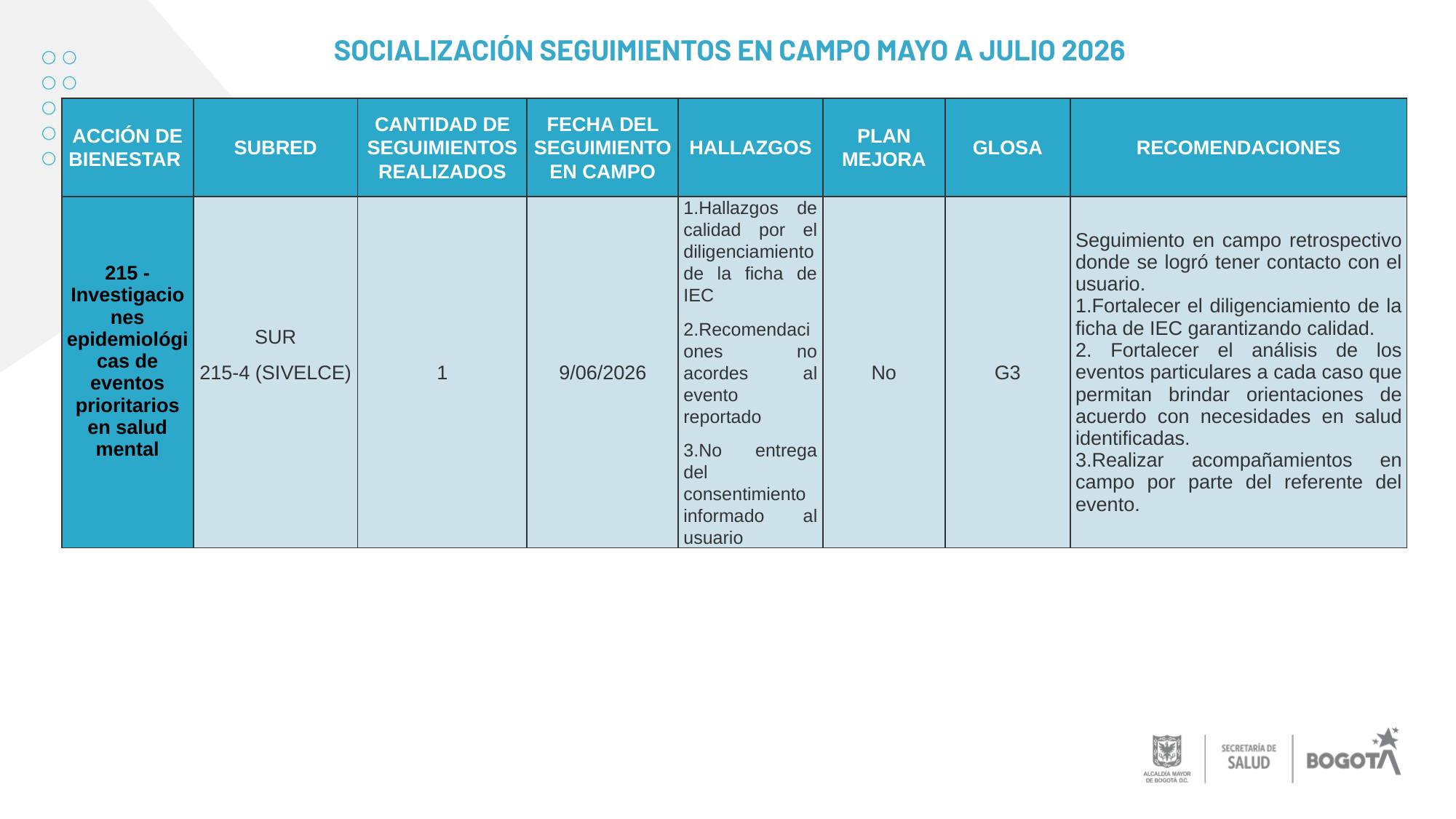

# SOCIALIZACIÓN SEGUIMIENTOS EN CAMPO MAYO A JULIO 2026
| ACCIÓN DE BIENESTAR | SUBRED | CANTIDAD DE SEGUIMIENTOS REALIZADOS | FECHA DEL SEGUIMIENTO EN CAMPO | HALLAZGOS | PLAN MEJORA | GLOSA | RECOMENDACIONES |
| --- | --- | --- | --- | --- | --- | --- | --- |
| 215 - Investigaciones epidemiológicas de eventos prioritarios en salud mental | SUR 215-4 (SIVELCE) | 1 | 9/06/2026 | 1.Hallazgos de calidad por el diligenciamiento de la ficha de IEC 2.Recomendaciones no acordes al evento reportado 3.No entrega del consentimiento informado al usuario | No | G3 | Seguimiento en campo retrospectivo donde se logró tener contacto con el usuario. 1.Fortalecer el diligenciamiento de la ficha de IEC garantizando calidad. 2. Fortalecer el análisis de los eventos particulares a cada caso que permitan brindar orientaciones de acuerdo con necesidades en salud identificadas. 3.Realizar acompañamientos en campo por parte del referente del evento. |